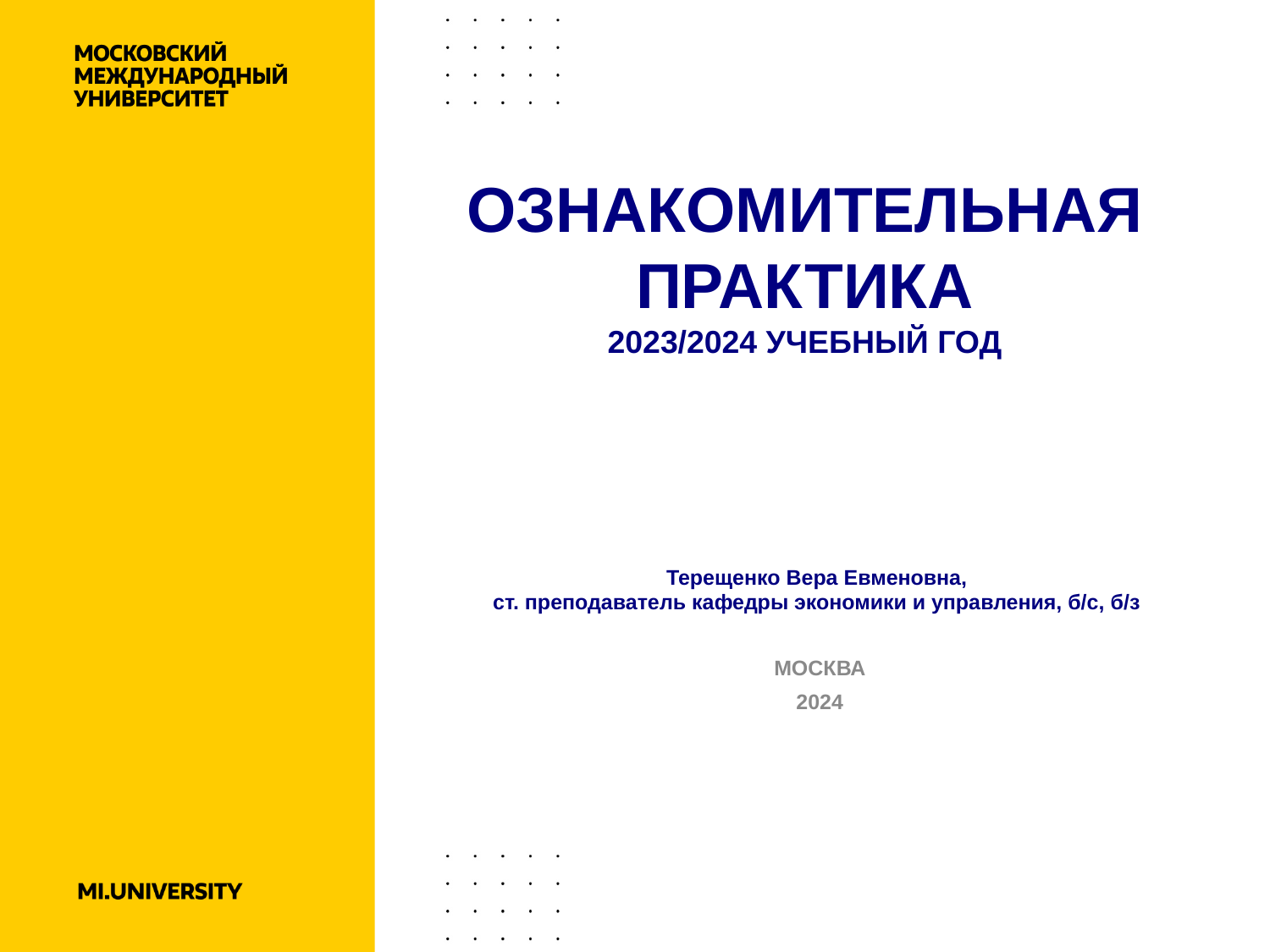

ОЗНАКОМИТЕЛЬНАЯ ПРАКТИКА
2023/2024 УЧЕБНЫЙ ГОД
Терещенко Вера Евменовна,
ст. преподаватель кафедры экономики и управления, б/с, б/з

МОСКВА
2024